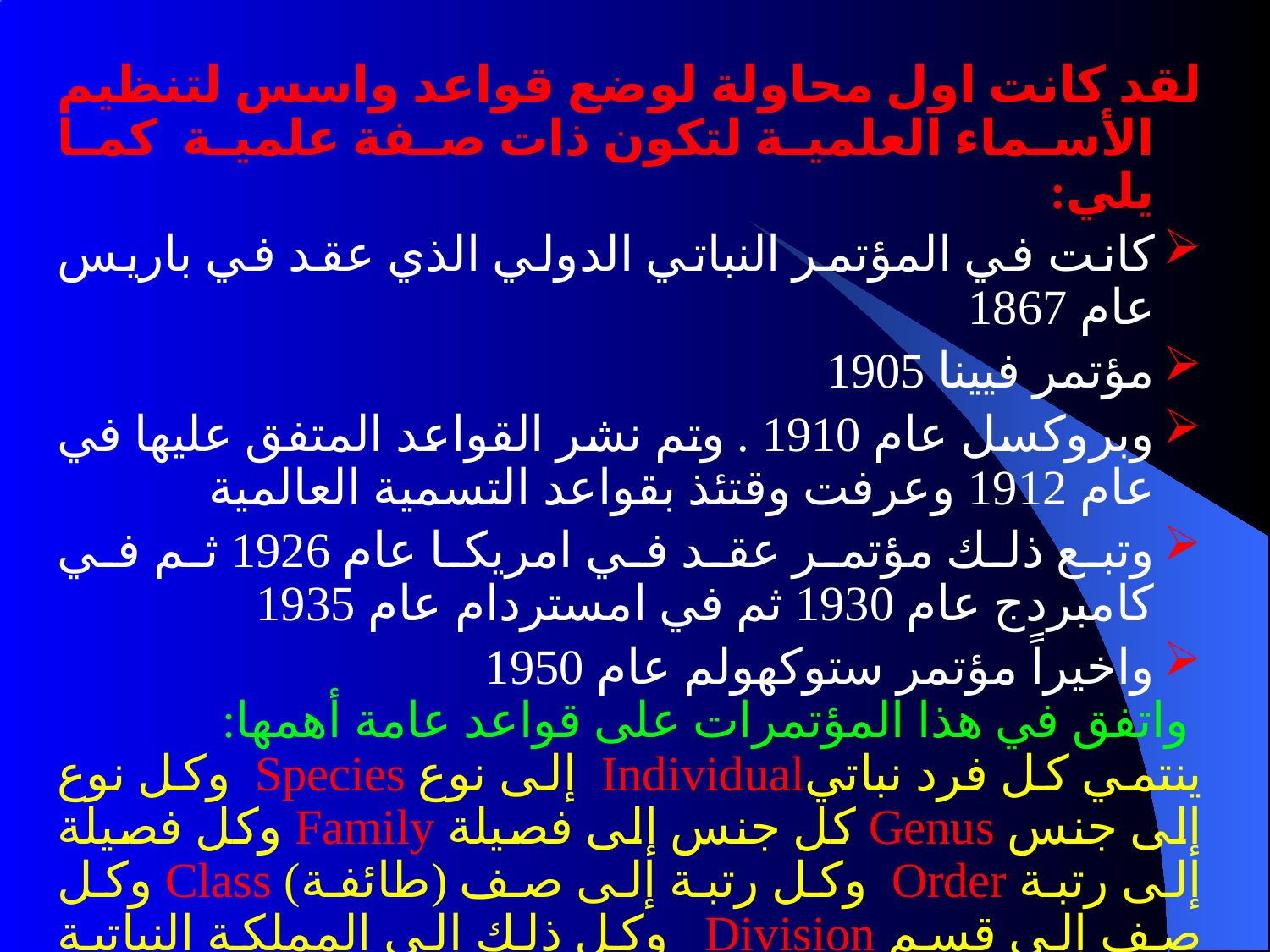

لقد كانت اول محاولة لوضع قواعد واسس لتنظيم الأسماء العلمية لتكون ذات صفة علمية  كما يلي:
كانت في المؤتمر النباتي الدولي الذي عقد في باريس عام 1867
مؤتمر فيينا 1905
وبروكسل عام 1910 . وتم نشر القواعد المتفق عليها في عام 1912 وعرفت وقتئذ بقواعد التسمية العالمية
وتبع ذلك مؤتمر عقد في امريكا عام 1926 ثم في كامبردج عام 1930 ثم في امستردام عام 1935
واخيراً مؤتمر ستوكهولم عام 1950
 واتفق في هذا المؤتمرات على قواعد عامة أهمها:
ينتمي كل فرد نباتيIndividual  إلى نوع Species  وكل نوع إلى جنس Genus كل جنس إلى فصيلة Family وكل فصيلة إلى رتبة Order  وكل رتبة إلى صف (طائفة) Class وكل صف إلى قسم Division   وكل ذلك إلى المملكة النباتية The Plant Kingdom